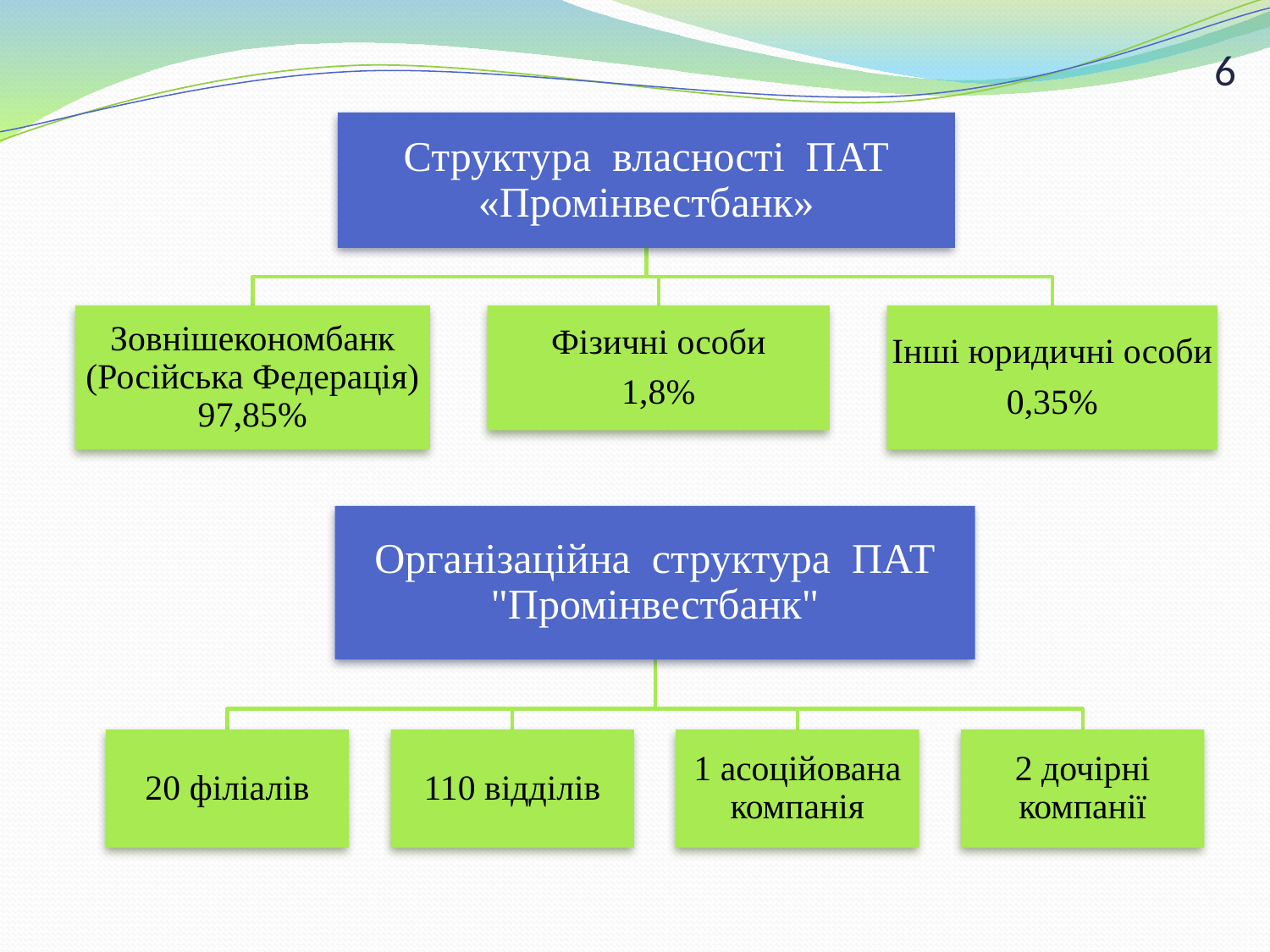

# 6
Структура  власності  ПАТ «Промінвестбанк»
Зовнішекономбанк
(Російська Федерація)
97,85%
Фізичні особи
1,8%
Інші юридичні особи
0,35%
Організаційна  структура  ПАТ "Промінвестбанк"
20 філіалів
110 відділів
1 асоційована компанія
2 дочірні компанії